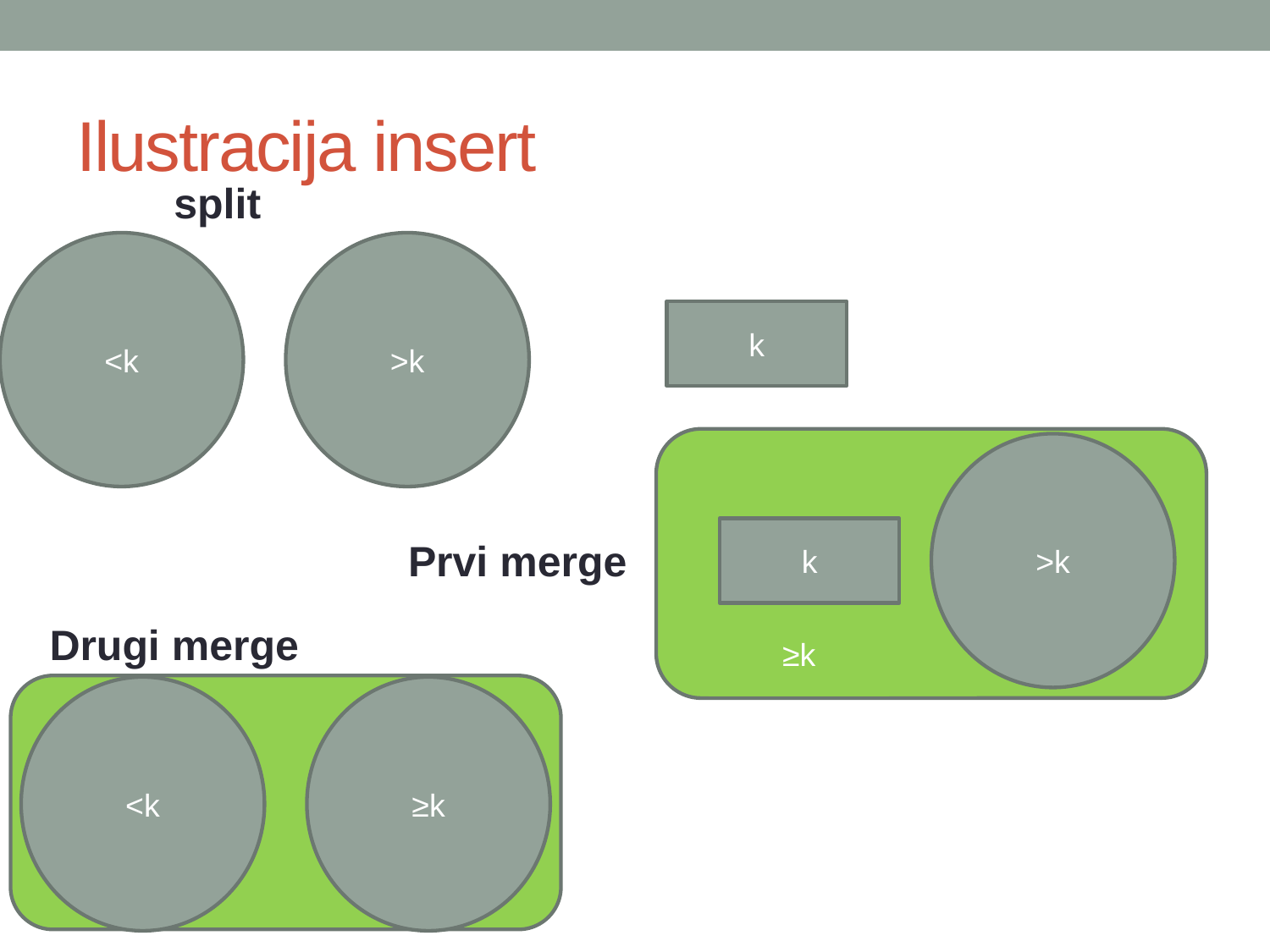

# Ilustracija insert
split

<k
>k
k

>k
k
Prvi merge
Drugi merge
≥k

<k
≥k